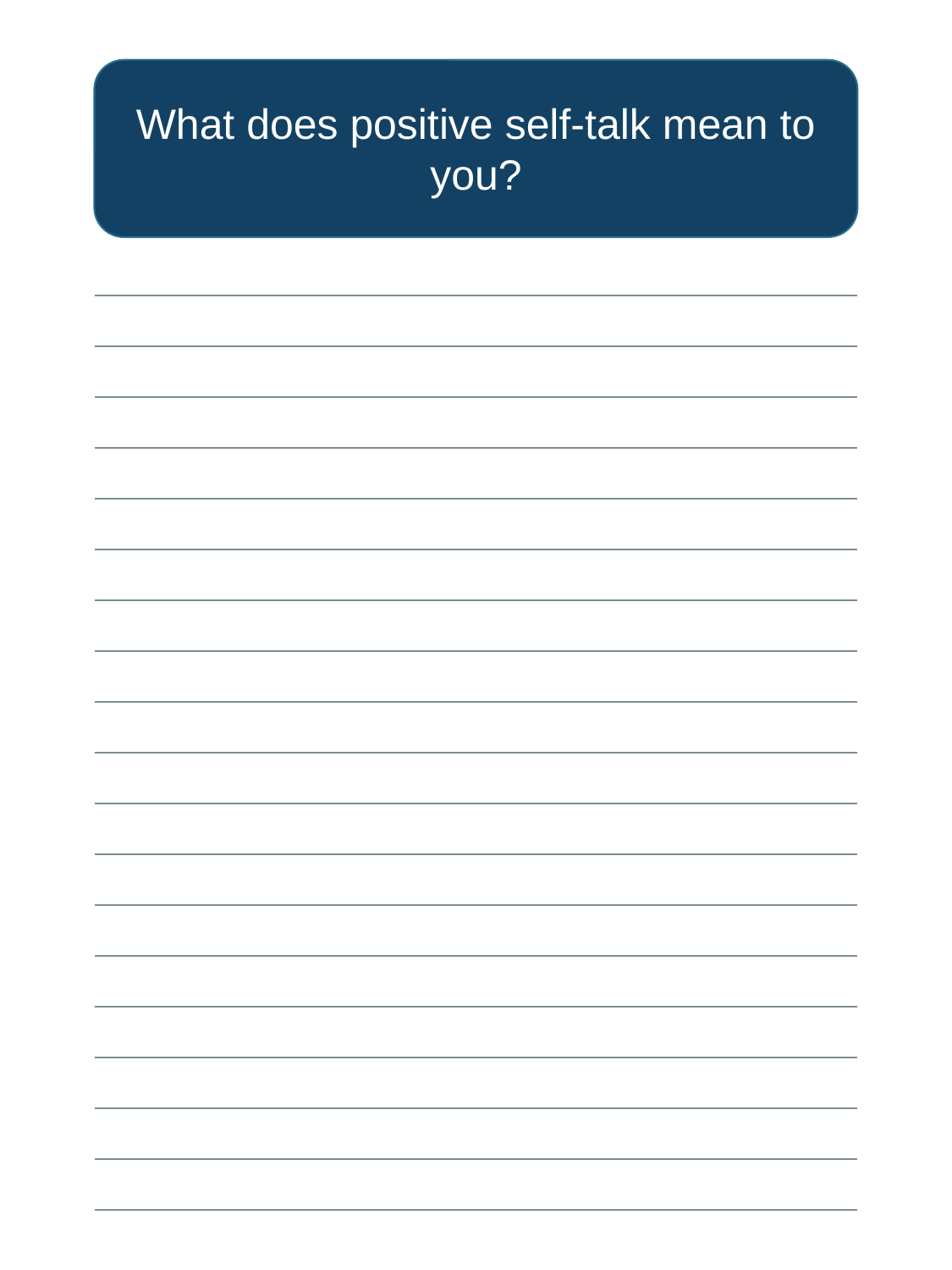

What does positive self-talk mean to you?
|  |
| --- |
|  |
|  |
|  |
|  |
|  |
|  |
|  |
|  |
|  |
|  |
|  |
|  |
|  |
|  |
|  |
|  |
|  |